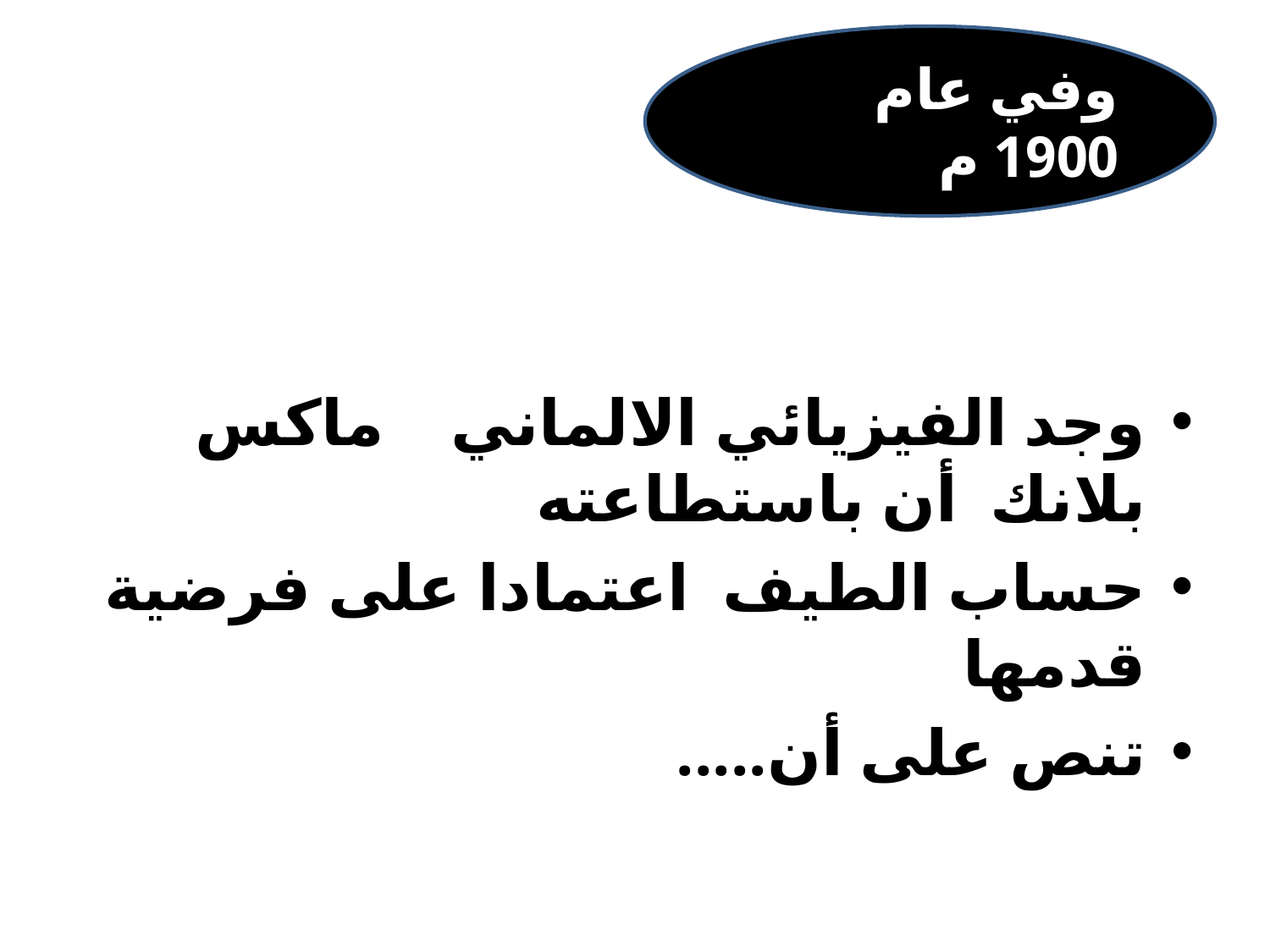

وفي عام 1900 م
وجد الفيزيائي الالماني    ماكس بلانك  أن باستطاعته
حساب الطيف  اعتمادا على فرضية  قدمها
تنص على أن.....